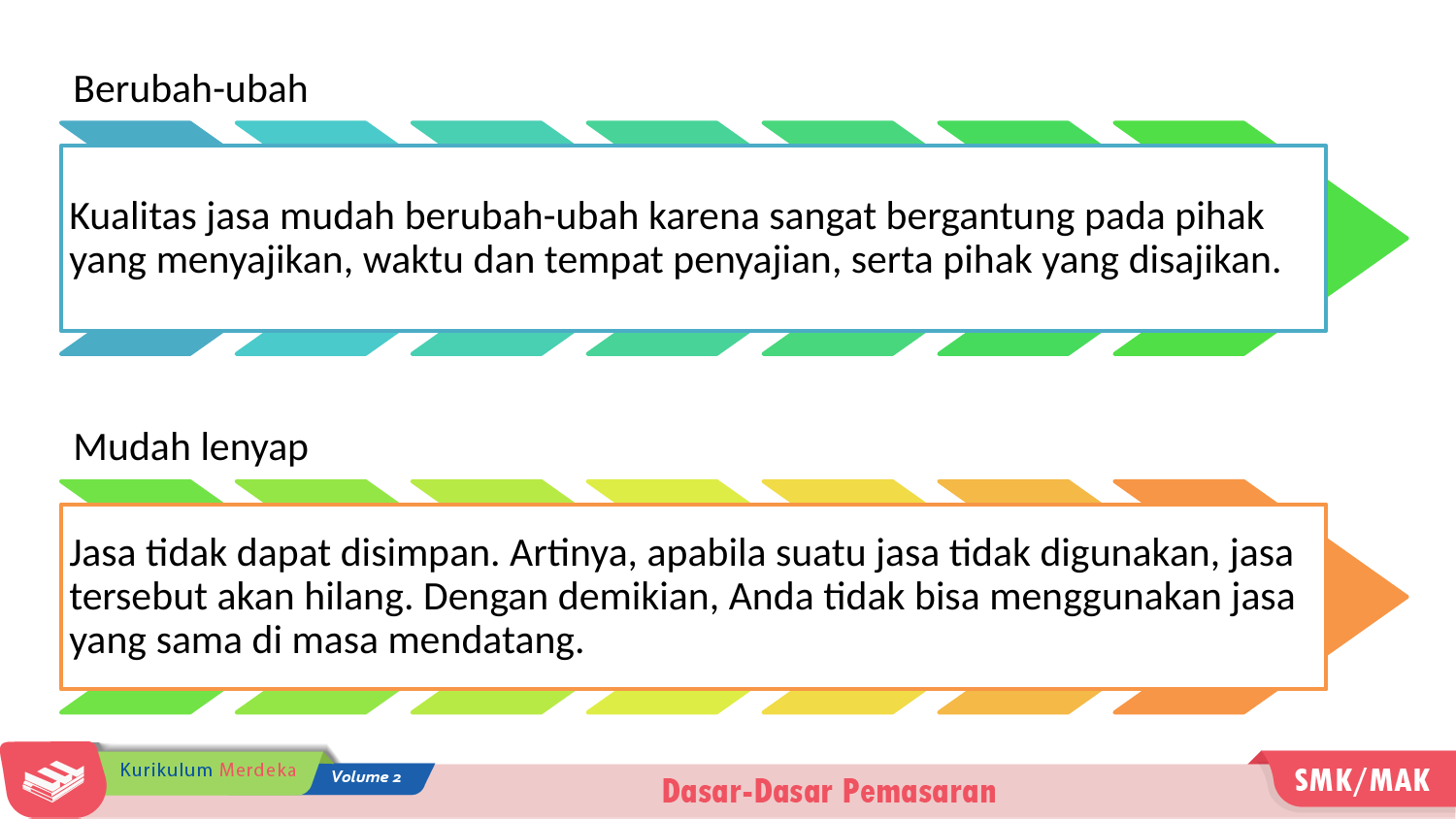

Berubah-ubah
Kualitas jasa mudah berubah-ubah karena sangat bergantung pada pihak yang menyajikan, waktu dan tempat penyajian, serta pihak yang disajikan.
Mudah lenyap
Jasa tidak dapat disimpan. Artinya, apabila suatu jasa tidak digunakan, jasa tersebut akan hilang. Dengan demikian, Anda tidak bisa menggunakan jasa yang sama di masa mendatang.